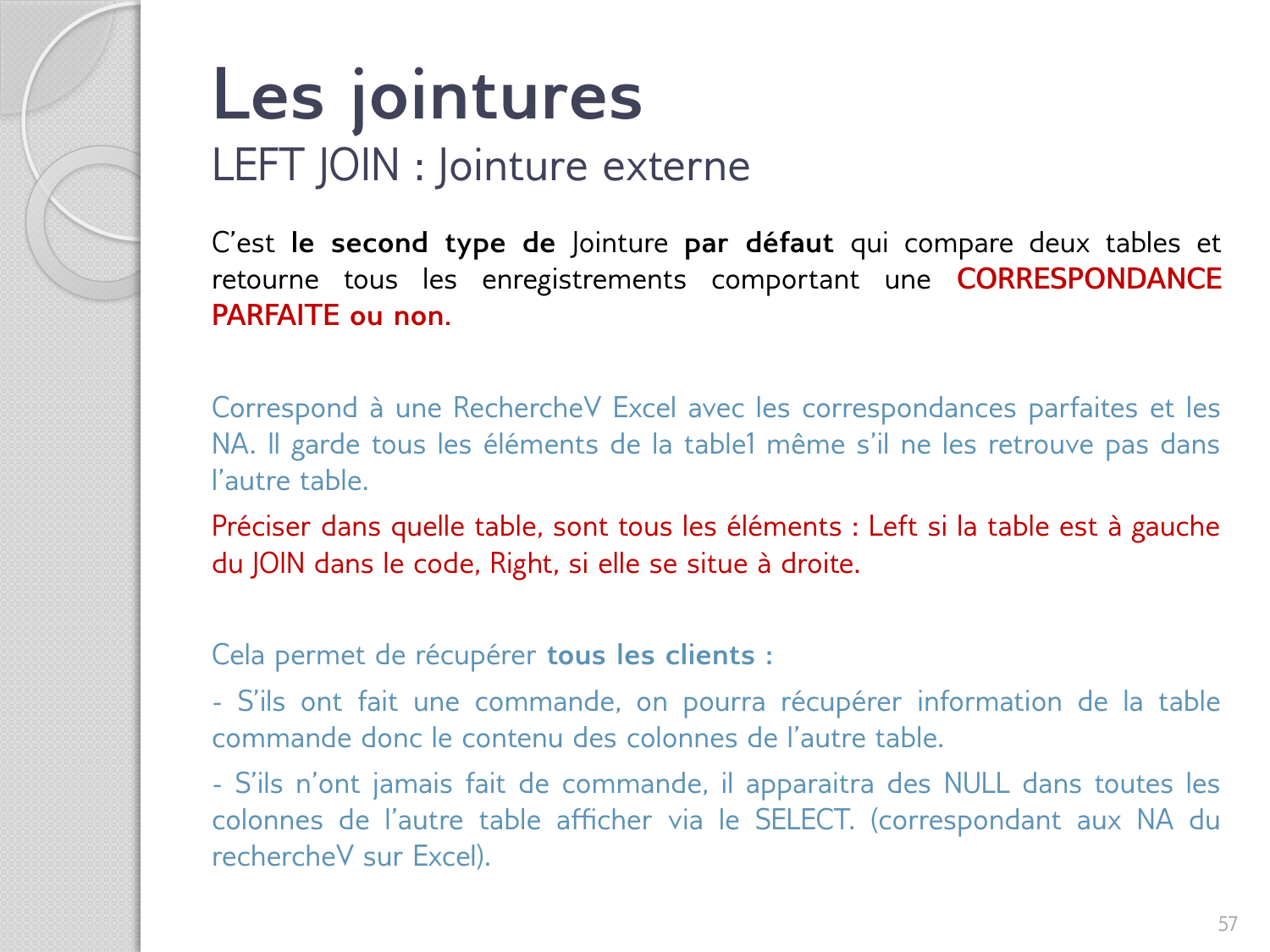

# Les jointures LEFT JOIN : Jointure externe
C’est le second type de Jointure par défaut qui compare deux tables et retourne tous les enregistrements comportant une CORRESPONDANCE PARFAITE ou non.

Correspond à une RechercheV Excel avec les correspondances parfaites et les NA. Il garde tous les éléments de la table1 même s’il ne les retrouve pas dans l’autre table.
Préciser dans quelle table, sont tous les éléments : Left si la table est à gauche du JOIN dans le code, Right, si elle se situe à droite.

Cela permet de récupérer tous les clients :
- S’ils ont fait une commande, on pourra récupérer information de la table commande donc le contenu des colonnes de l’autre table.
- S’ils n’ont jamais fait de commande, il apparaitra des NULL dans toutes les colonnes de l’autre table afficher via le SELECT. (correspondant aux NA du rechercheV sur Excel).

57